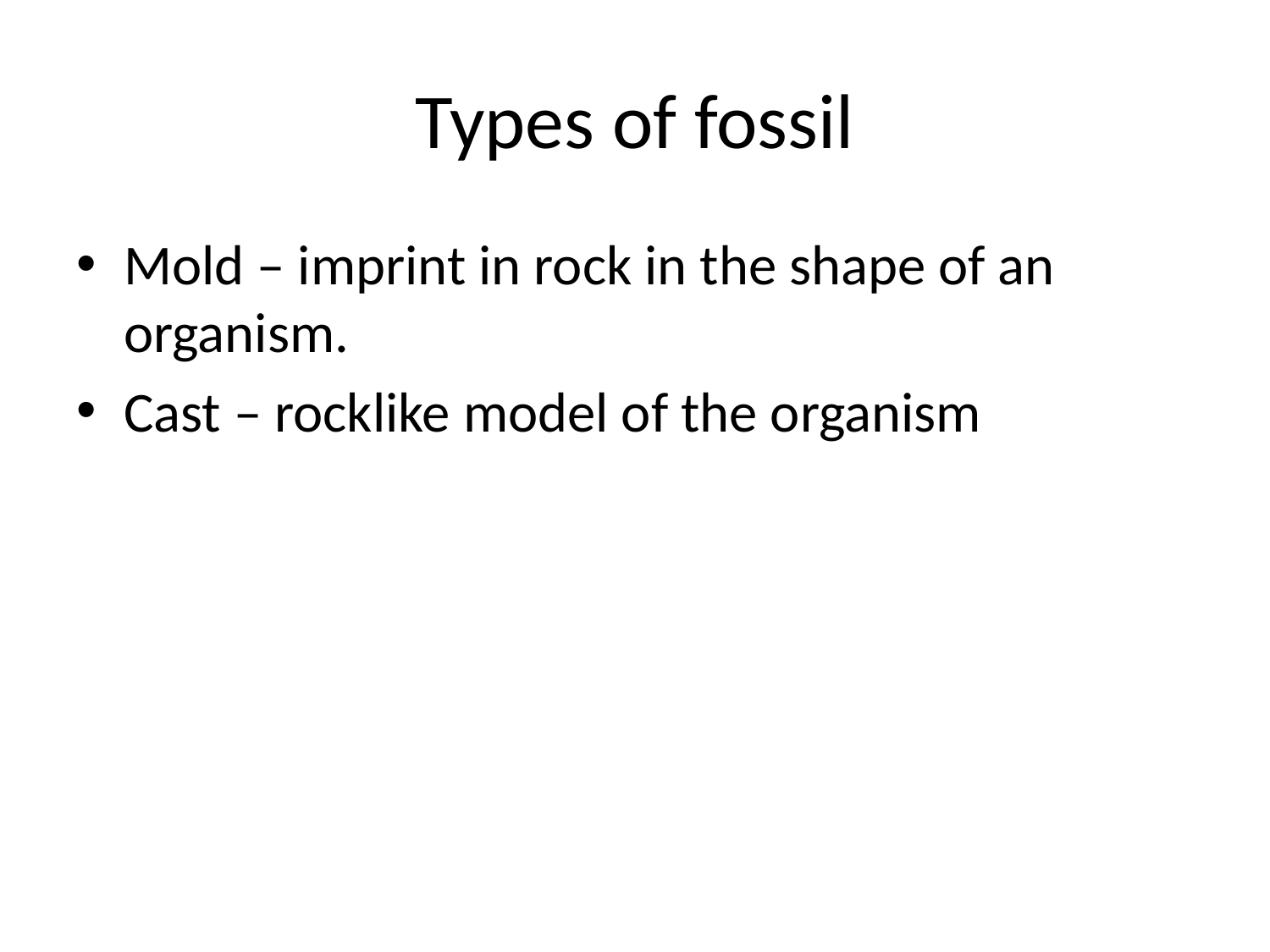

# Types of fossil
Mold – imprint in rock in the shape of an organism.
Cast – rocklike model of the organism